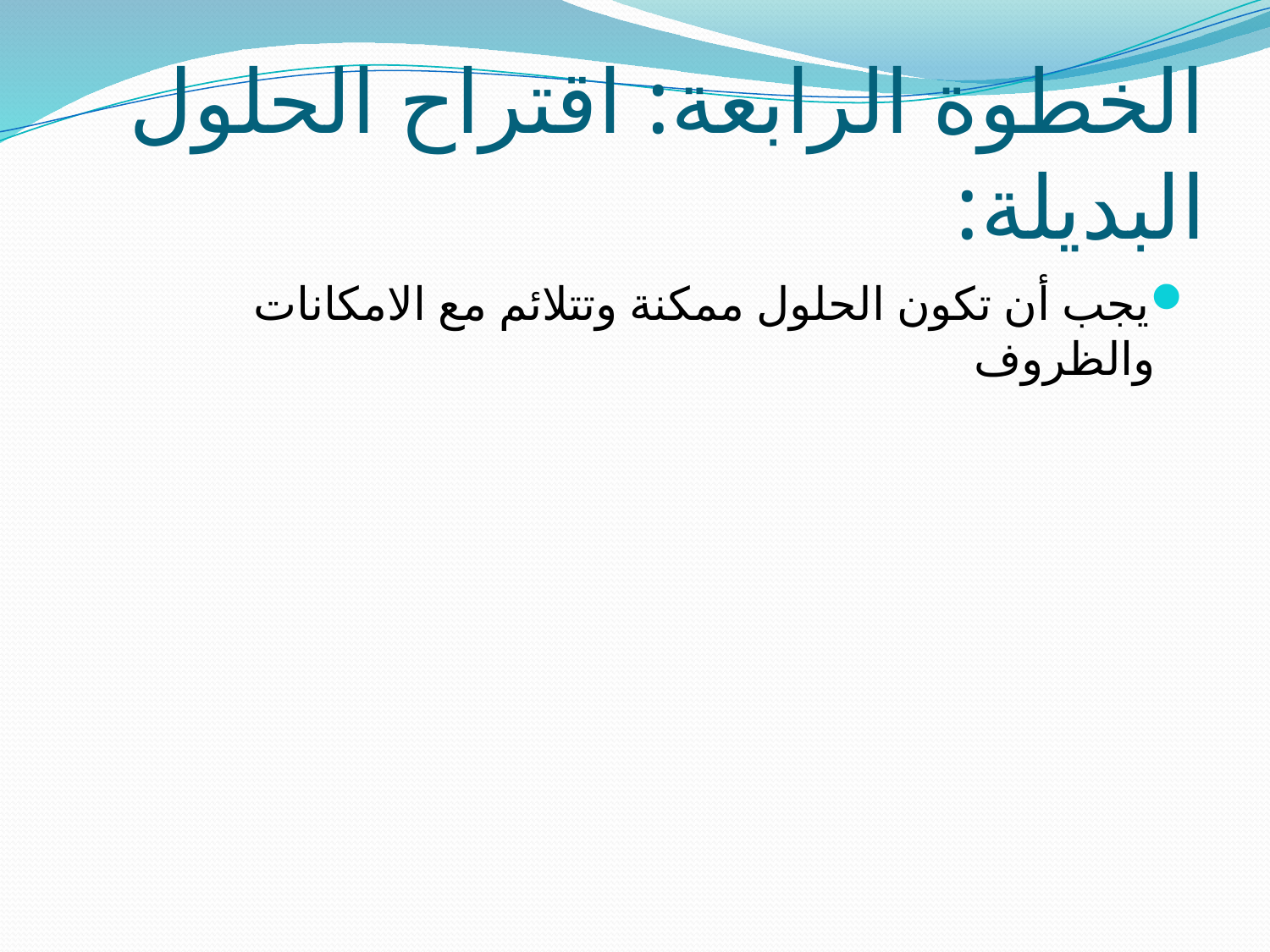

# الخطوة الرابعة: اقتراح الحلول البديلة:
يجب أن تكون الحلول ممكنة وتتلائم مع الامكانات والظروف